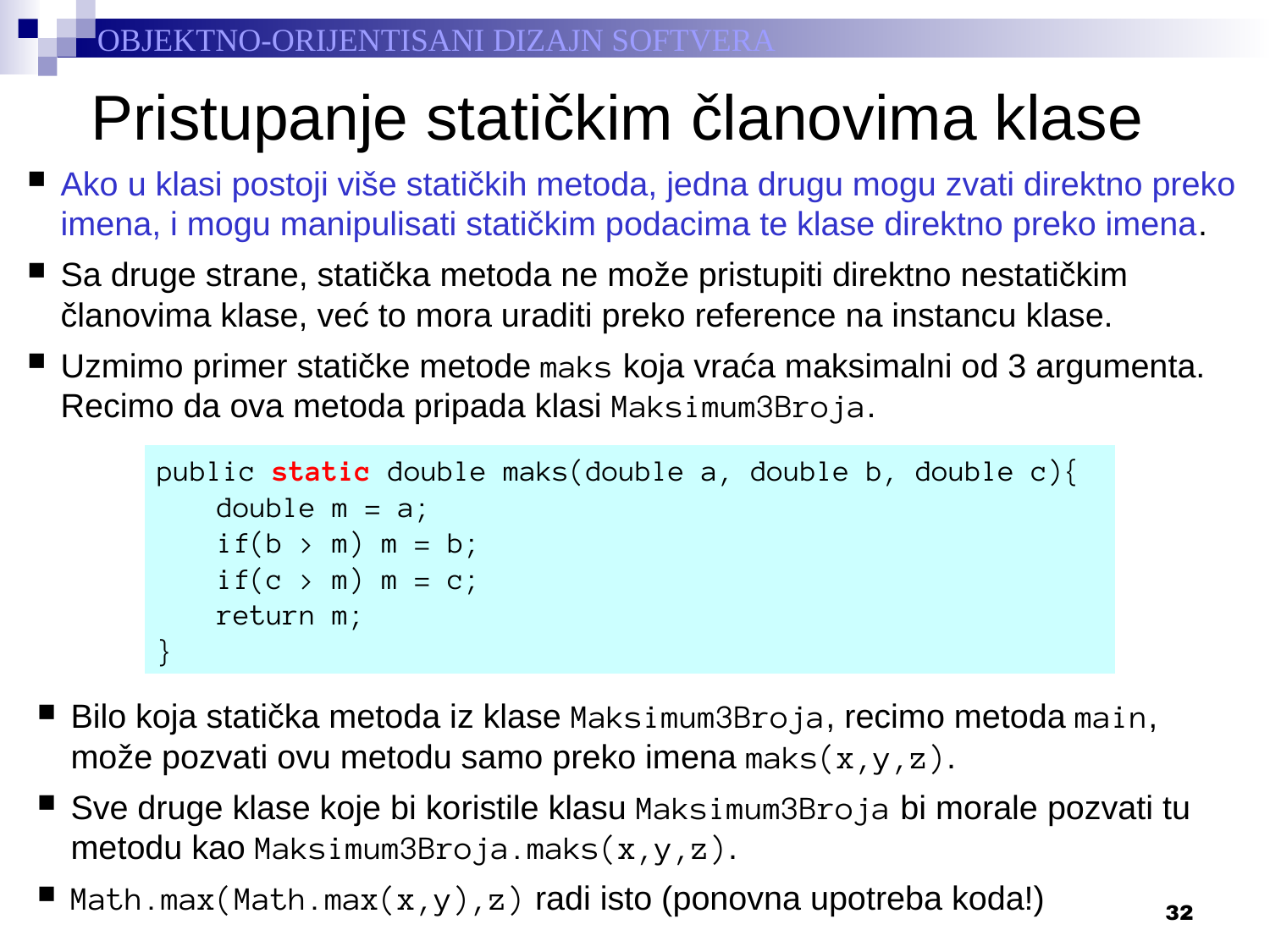

# Pristupanje statičkim članovima klase
Ako u klasi postoji više statičkih metoda, jedna drugu mogu zvati direktno preko imena, i mogu manipulisati statičkim podacima te klase direktno preko imena.
Sa druge strane, statička metoda ne može pristupiti direktno nestatičkim članovima klase, već to mora uraditi preko reference na instancu klase.
Uzmimo primer statičke metode maks koja vraća maksimalni od 3 argumenta. Recimo da ova metoda pripada klasi Maksimum3Broja.
public static double maks(double a, double b, double c){
		double m = a;
		if(b > m) m = b;
		if(c > m) m = c;
		return m;
}
Bilo koja statička metoda iz klase Maksimum3Broja, recimo metoda main, može pozvati ovu metodu samo preko imena maks(x,y,z).
Sve druge klase koje bi koristile klasu Maksimum3Broja bi morale pozvati tu metodu kao Maksimum3Broja.maks(x,y,z).
Math.max(Math.max(x,y),z) radi isto (ponovna upotreba koda!)
32